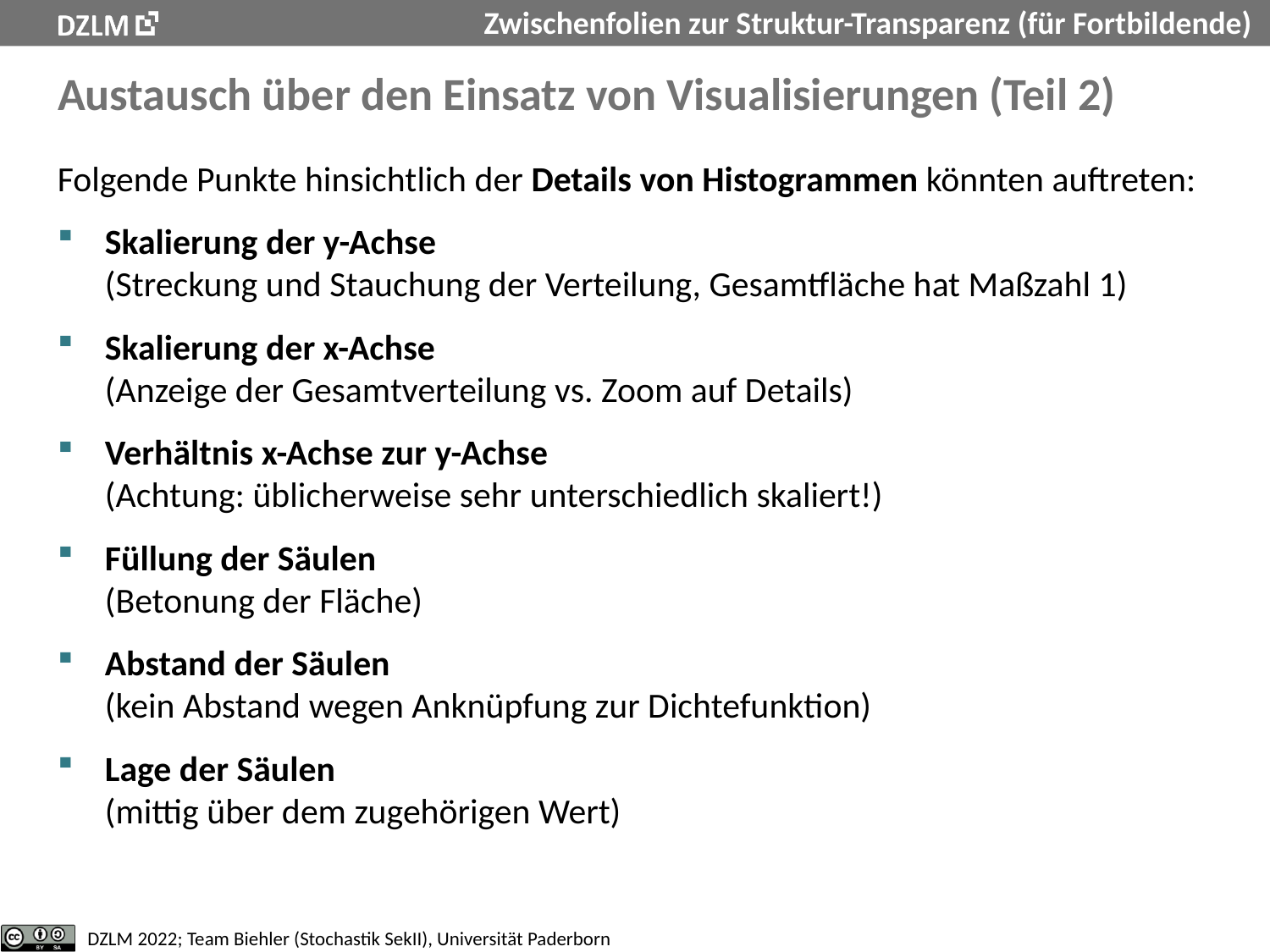

# Austausch über den Einsatz von Visualisierungen (Teil 2)
Folgende Punkte hinsichtlich der Details von Histogrammen könnten auftreten:
Skalierung der y-Achse
(Streckung und Stauchung der Verteilung, Gesamtfläche hat Maßzahl 1)
Skalierung der x-Achse
(Anzeige der Gesamtverteilung vs. Zoom auf Details)
Verhältnis x-Achse zur y-Achse
(Achtung: üblicherweise sehr unterschiedlich skaliert!)
Füllung der Säulen
(Betonung der Fläche)
Abstand der Säulen
(kein Abstand wegen Anknüpfung zur Dichtefunktion)
Lage der Säulen
(mittig über dem zugehörigen Wert)